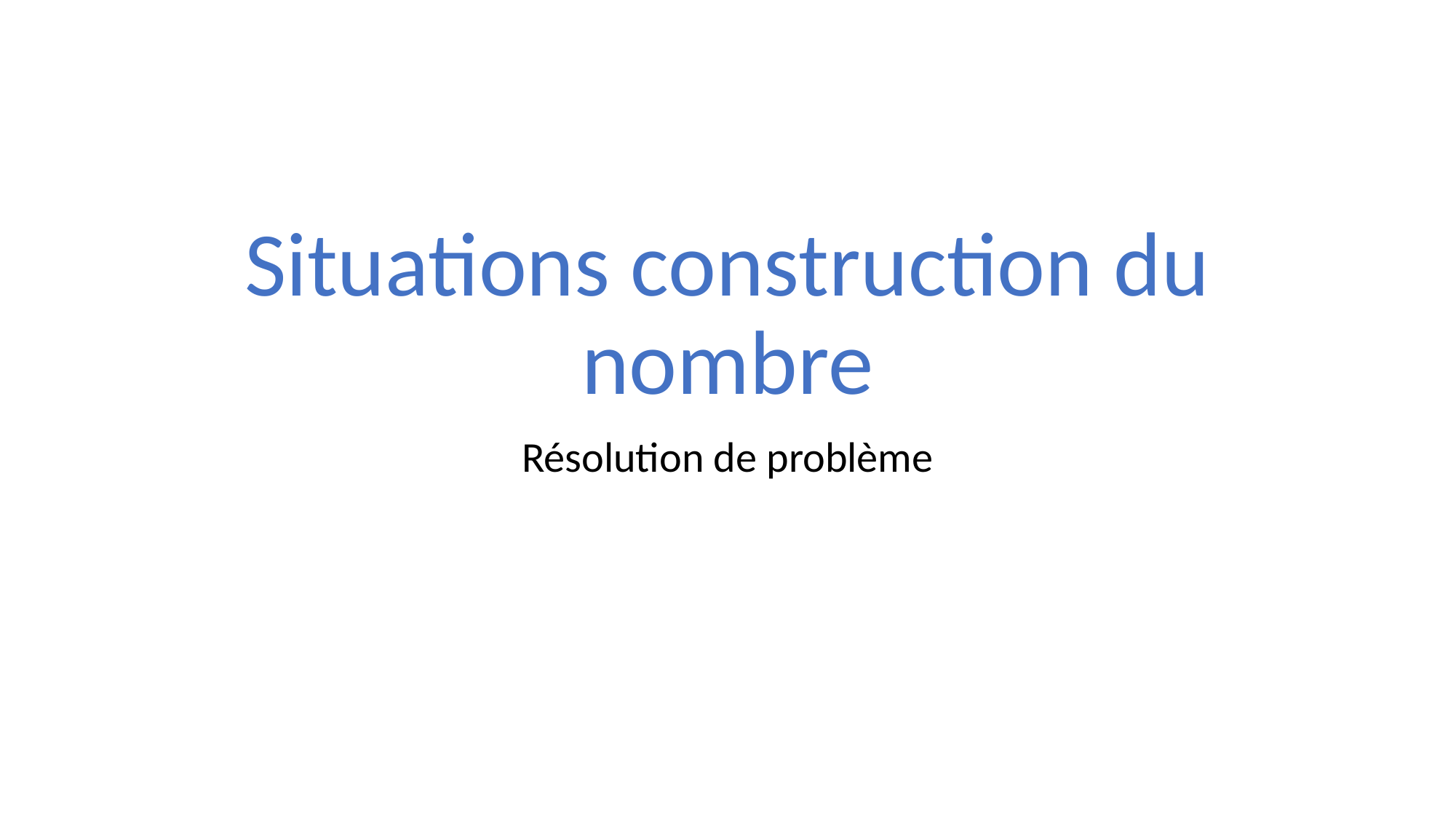

# Situations construction du nombre
Résolution de problème